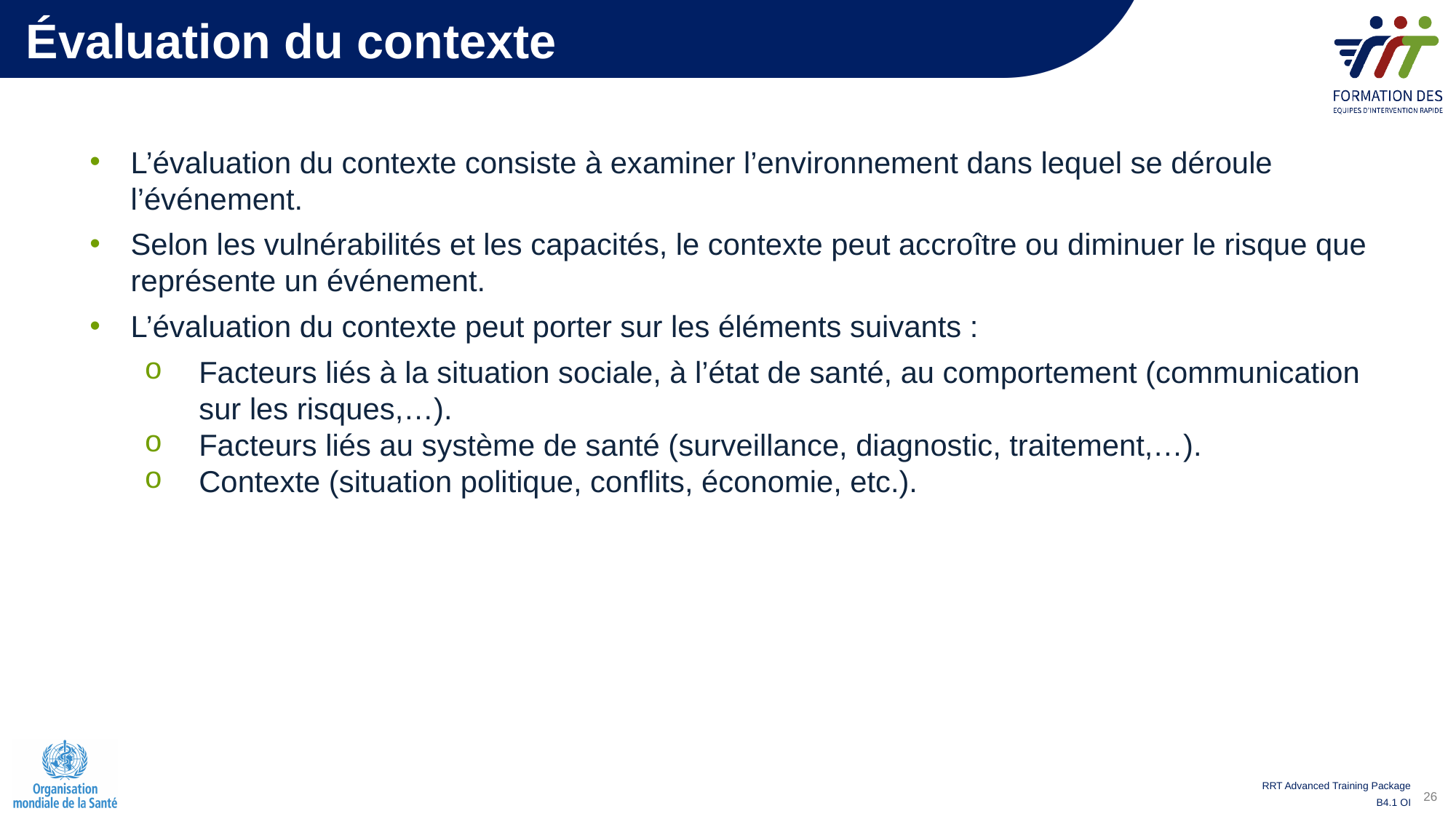

Évaluation du contexte
L’évaluation du contexte consiste à examiner l’environnement dans lequel se déroule l’événement.
Selon les vulnérabilités et les capacités, le contexte peut accroître ou diminuer le risque que représente un événement.
L’évaluation du contexte peut porter sur les éléments suivants :
Facteurs liés à la situation sociale, à l’état de santé, au comportement (communication sur les risques,…).
Facteurs liés au système de santé (surveillance, diagnostic, traitement,…).
Contexte (situation politique, conflits, économie, etc.).